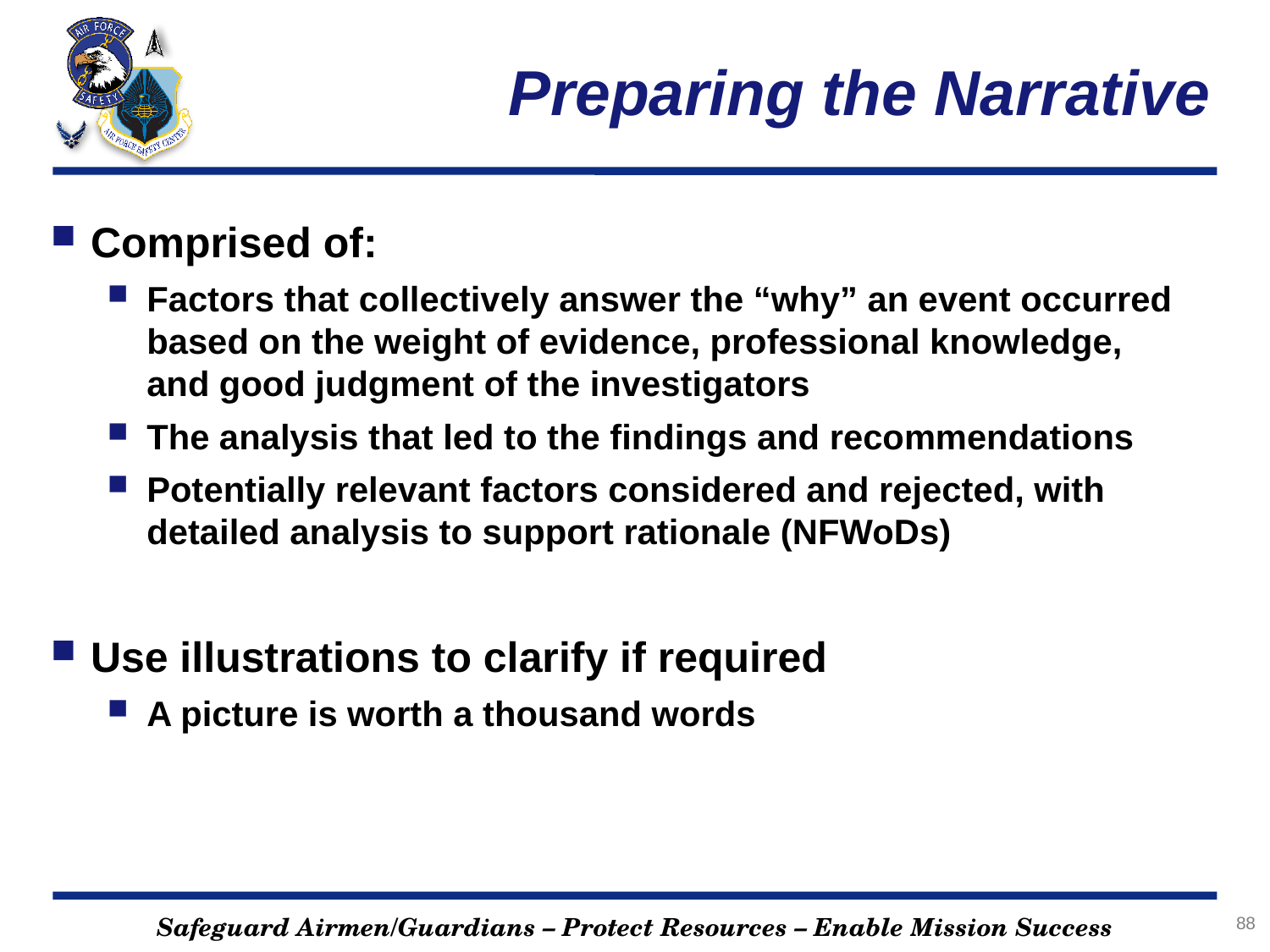

# Preparing the Narrative
Comprised of:
Factors that collectively answer the “why” an event occurred based on the weight of evidence, professional knowledge, and good judgment of the investigators
The analysis that led to the findings and recommendations
Potentially relevant factors considered and rejected, with detailed analysis to support rationale (NFWoDs)

Use illustrations to clarify if required
A picture is worth a thousand words

88